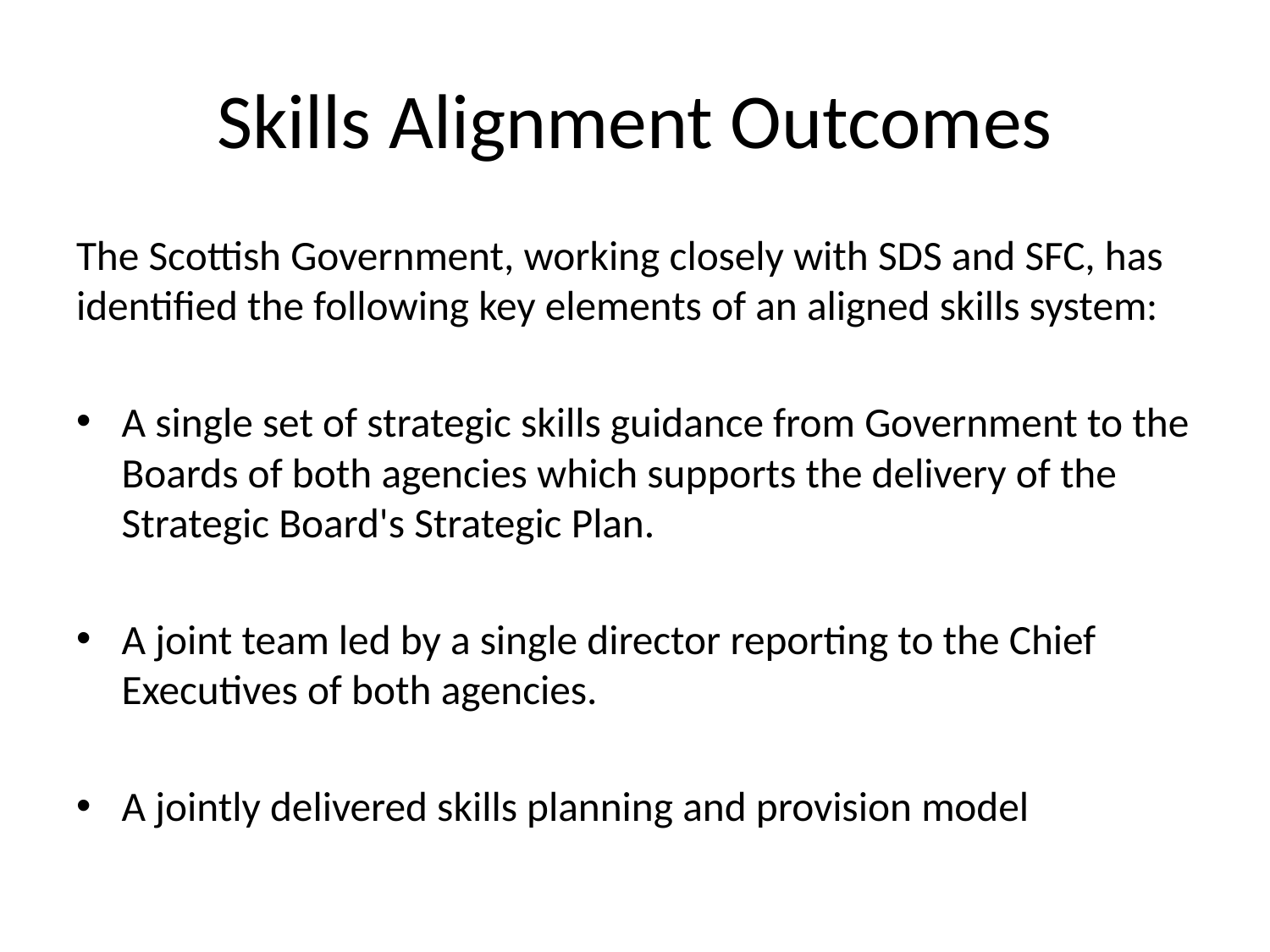

# Skills Alignment Outcomes
The Scottish Government, working closely with SDS and SFC, has identified the following key elements of an aligned skills system:

A single set of strategic skills guidance from Government to the Boards of both agencies which supports the delivery of the Strategic Board's Strategic Plan.

A joint team led by a single director reporting to the Chief Executives of both agencies.

A jointly delivered skills planning and provision model